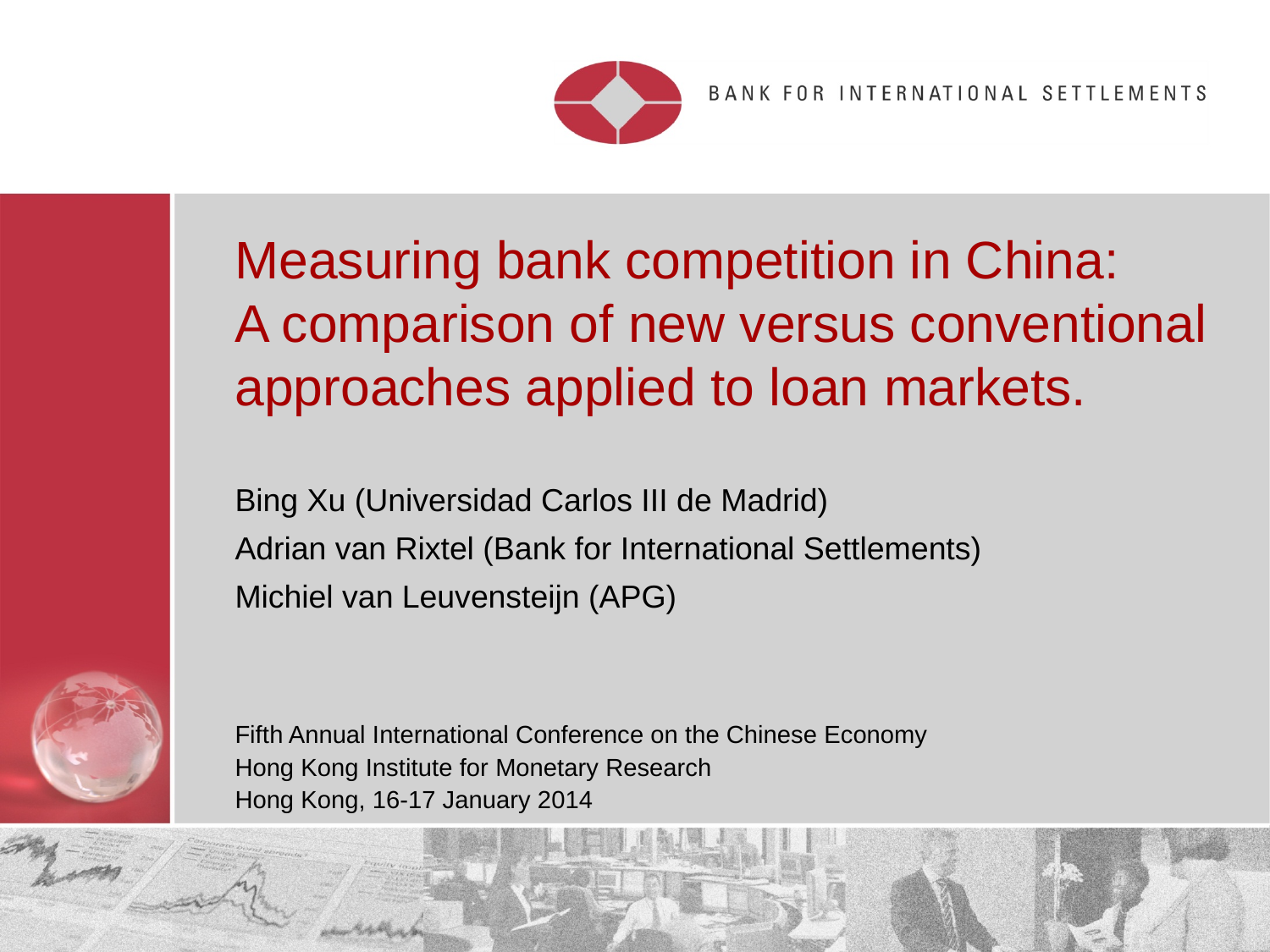

# Measuring bank competition in China: A comparison of new versus conventional approaches applied to loan markets.
Bing Xu (Universidad Carlos III de Madrid)
Adrian van Rixtel (Bank for International Settlements)
Michiel van Leuvensteijn (APG)
Fifth Annual International Conference on the Chinese Economy
Hong Kong Institute for Monetary Research
Hong Kong, 16-17 January 2014